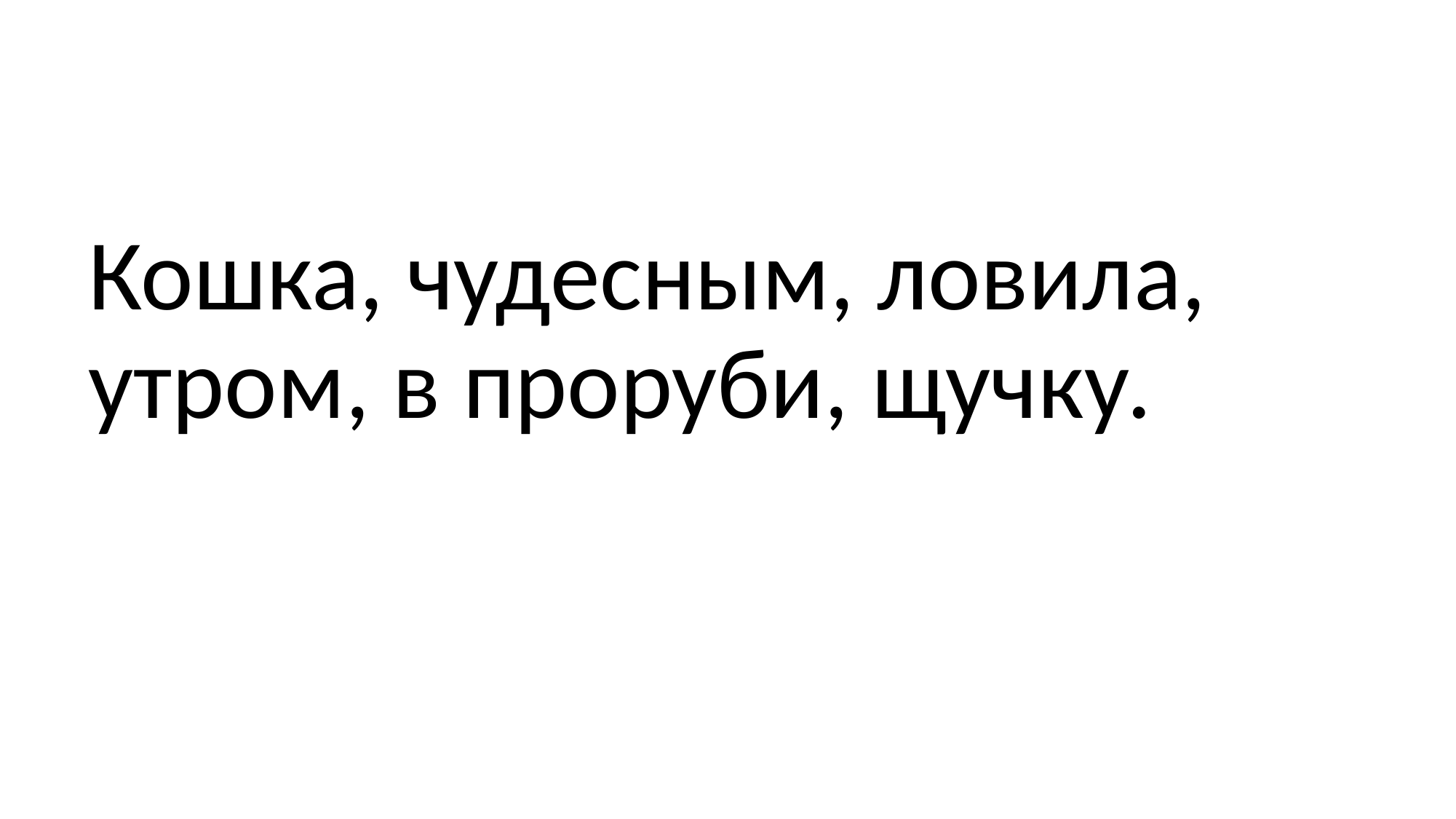

#
Кошка, чудесным, ловила, утром, в проруби, щучку.